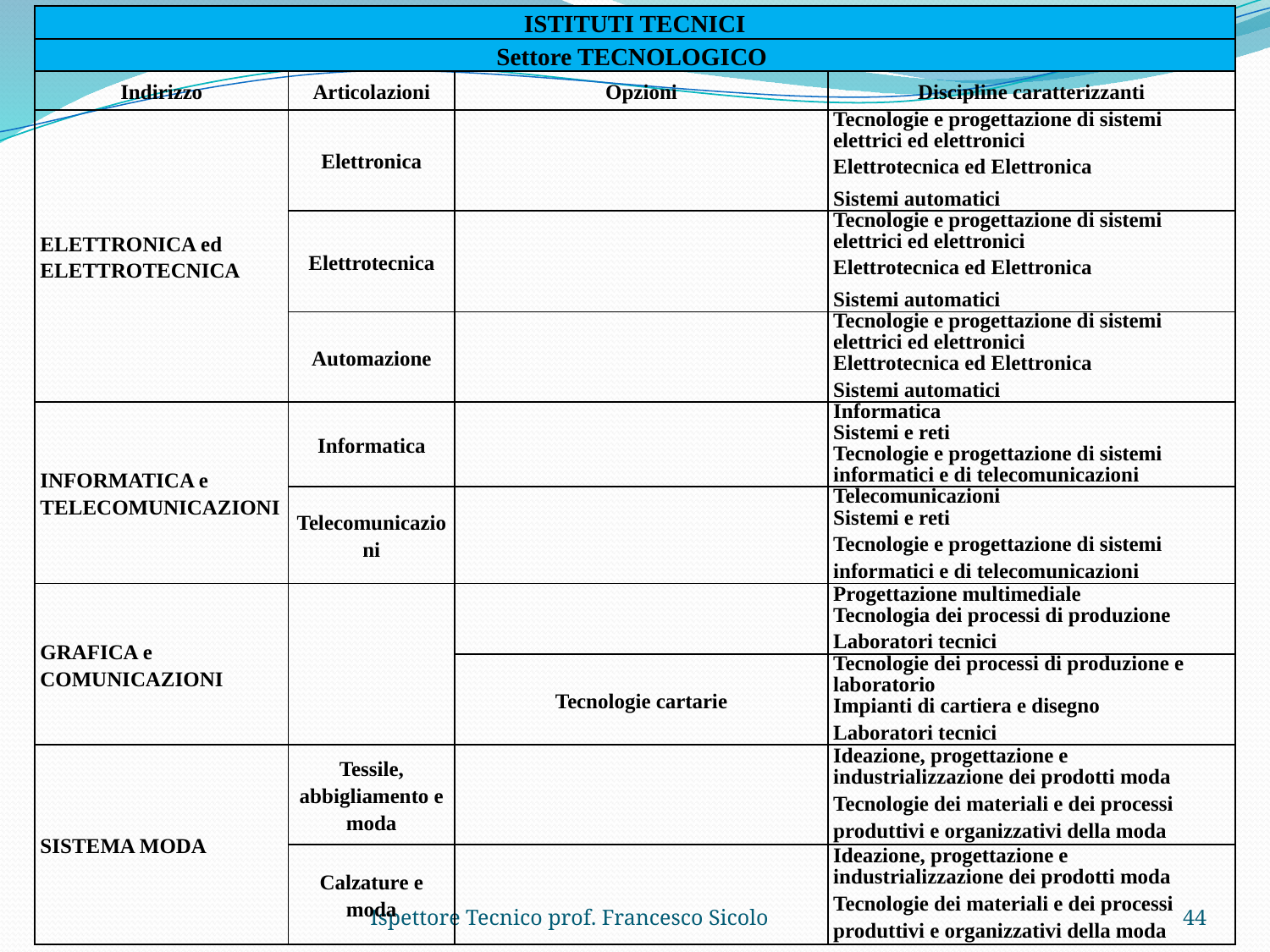

| ISTITUTI TECNICI |  |  |  |
| --- | --- | --- | --- |
| Settore TECNOLOGICO |  |  |  |
| Indirizzo | Articolazioni | Opzioni | Discipline caratterizzanti |
| ELETTRONICA ed ELETTROTECNICA | Elettronica |  | Tecnologie e progettazione di sistemi elettrici ed elettronici Elettrotecnica ed Elettronica Sistemi automatici |
|  | Elettrotecnica |  | Tecnologie e progettazione di sistemi elettrici ed elettronici Elettrotecnica ed Elettronica Sistemi automatici |
|  | Automazione |  | Tecnologie e progettazione di sistemi elettrici ed elettronici Elettrotecnica ed Elettronica Sistemi automatici |
| INFORMATICA e TELECOMUNICAZIONI | Informatica |  | Informatica Sistemi e reti Tecnologie e progettazione di sistemi informatici e di telecomunicazioni |
|  | Telecomunicazioni |  | Telecomunicazioni Sistemi e reti Tecnologie e progettazione di sistemi informatici e di telecomunicazioni |
| GRAFICA e COMUNICAZIONI |  |  | Progettazione multimediale Tecnologia dei processi di produzione Laboratori tecnici |
|  |  | Tecnologie cartarie | Tecnologie dei processi di produzione e laboratorio Impianti di cartiera e disegno Laboratori tecnici |
| SISTEMA MODA | Tessile, abbigliamento e moda |  | Ideazione, progettazione e industrializzazione dei prodotti moda Tecnologie dei materiali e dei processi produttivi e organizzativi della moda |
|  | Calzature e moda |  | Ideazione, progettazione e industrializzazione dei prodotti moda Tecnologie dei materiali e dei processi produttivi e organizzativi della moda |
Ispettore Tecnico prof. Francesco Sicolo
44